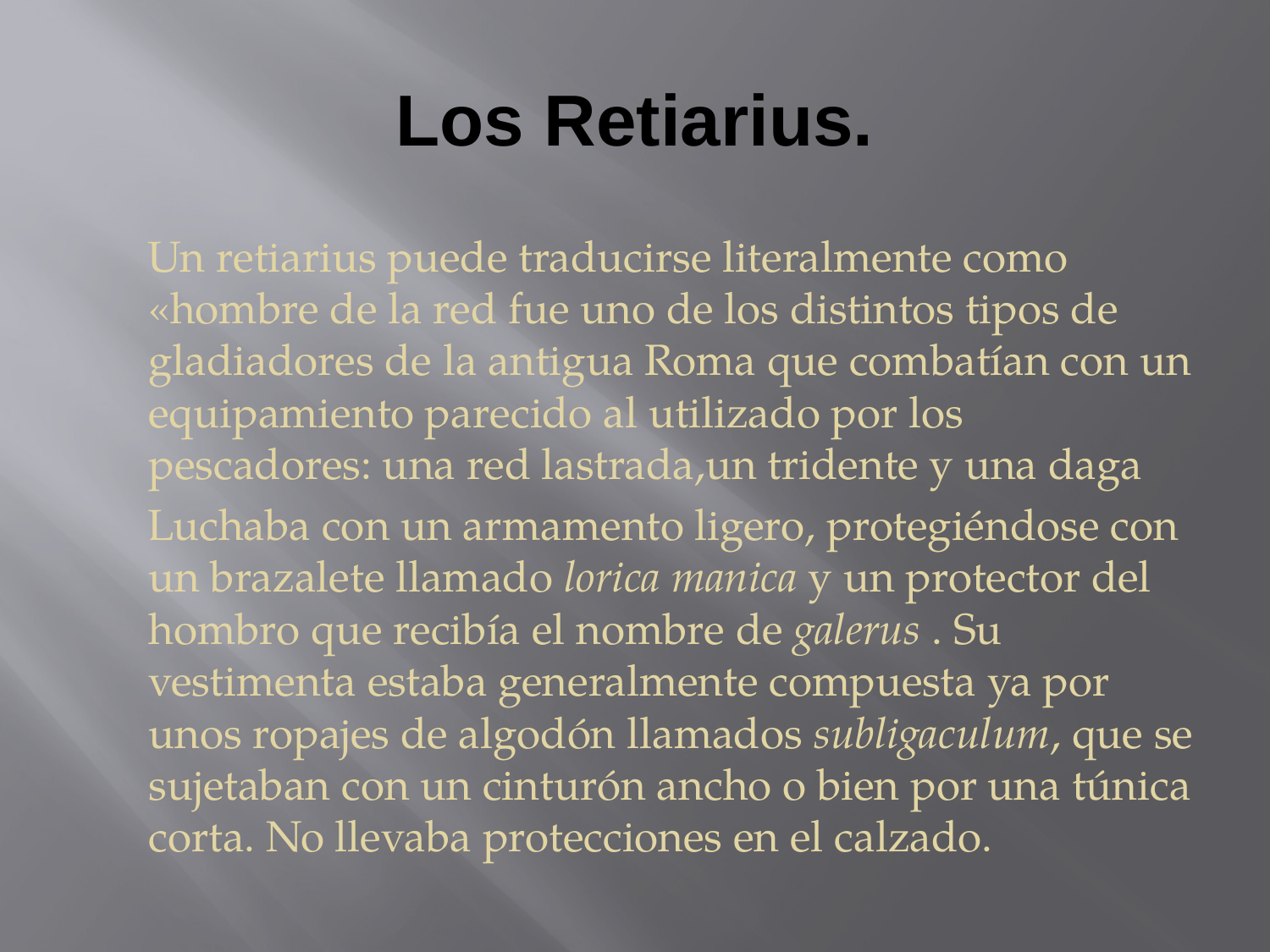

# Los Retiarius.
     Un retiarius puede traducirse literalmente como «hombre de la red fue uno de los distintos tipos de gladiadores de la antigua Roma que combatían con un equipamiento parecido al utilizado por los pescadores: una red lastrada,un tridente y una daga
     Luchaba con un armamento ligero, protegiéndose con un brazalete llamado lorica manica y un protector del hombro que recibía el nombre de galerus . Su vestimenta estaba generalmente compuesta ya por unos ropajes de algodón llamados subligaculum, que se sujetaban con un cinturón ancho o bien por una túnica corta. No llevaba protecciones en el calzado.